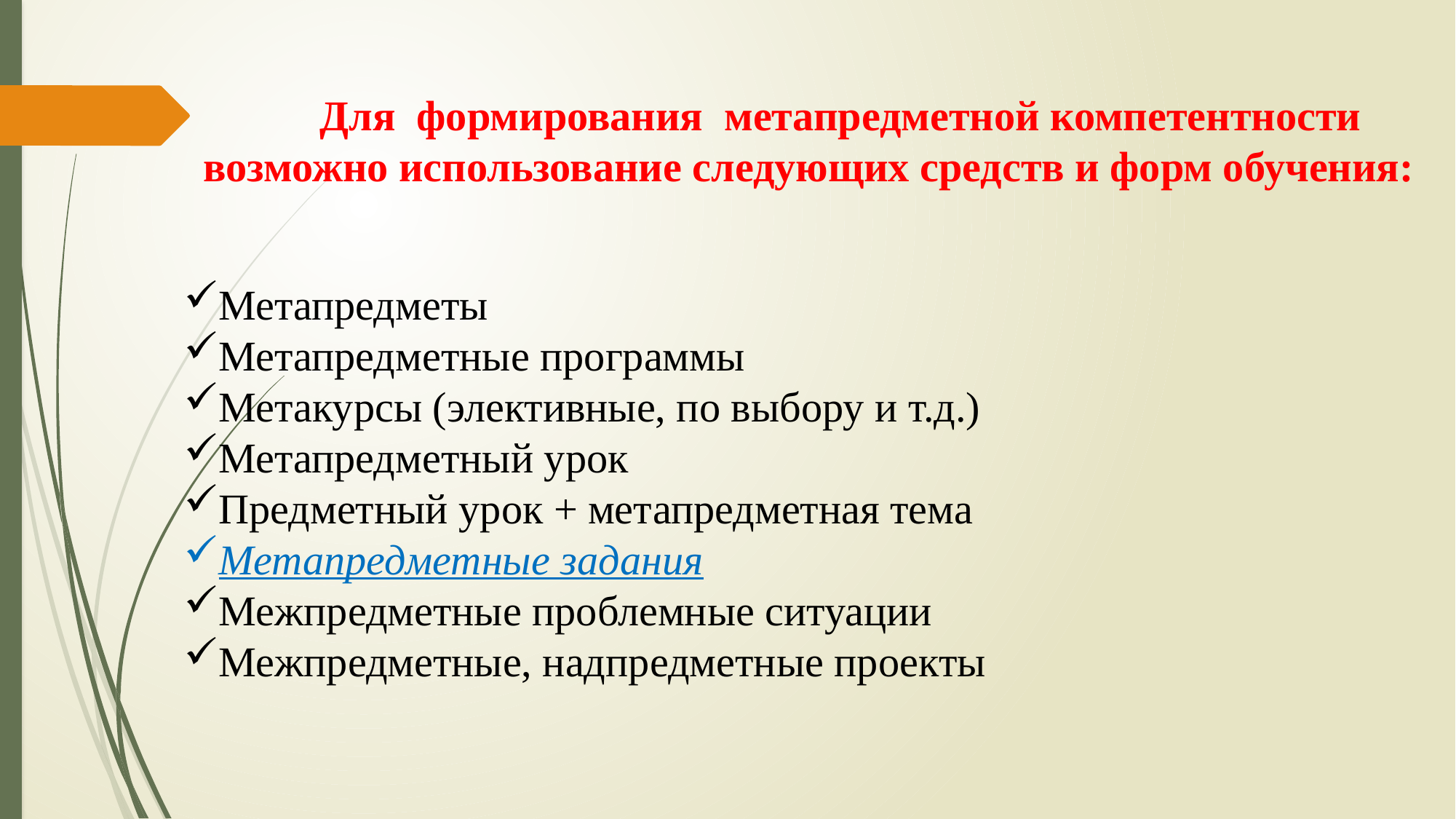

Для  формирования  метапредметной компетентности возможно использование следующих средств и форм обучения:

Метапредметы
Метапредметные программы
Метакурсы (элективные, по выбору и т.д.)
Метапредметный урок
Предметный урок + метапредметная тема
Метапредметные задания
Межпредметные проблемные ситуации
Межпредметные, надпредметные проекты